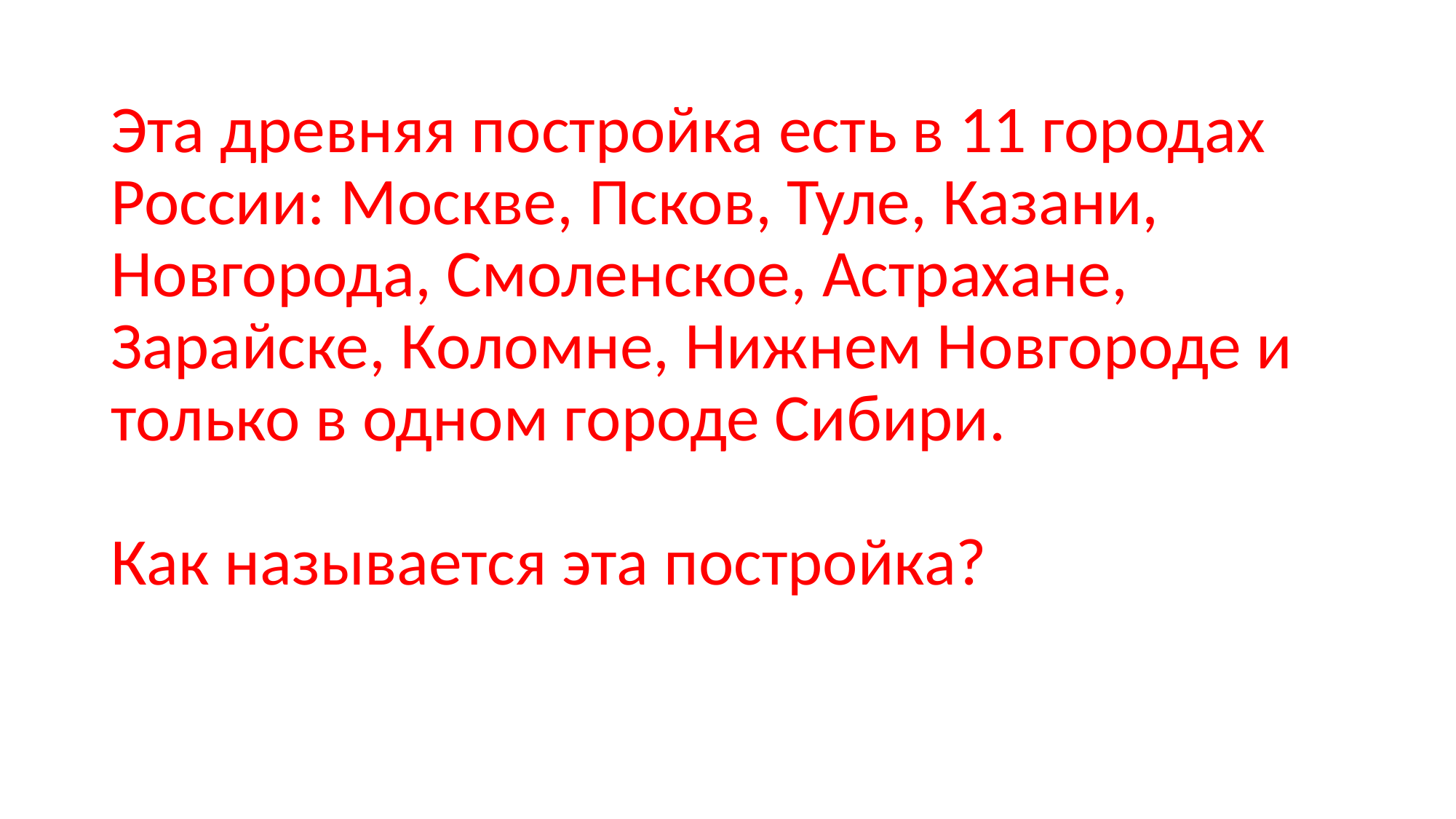

# Эта древняя постройка есть в 11 городах России: Москве, Псков, Туле, Казани, Новгорода, Смоленское, Астрахане, Зарайске, Коломне, Нижнем Новгороде и только в одном городе Сибири. Как называется эта постройка?